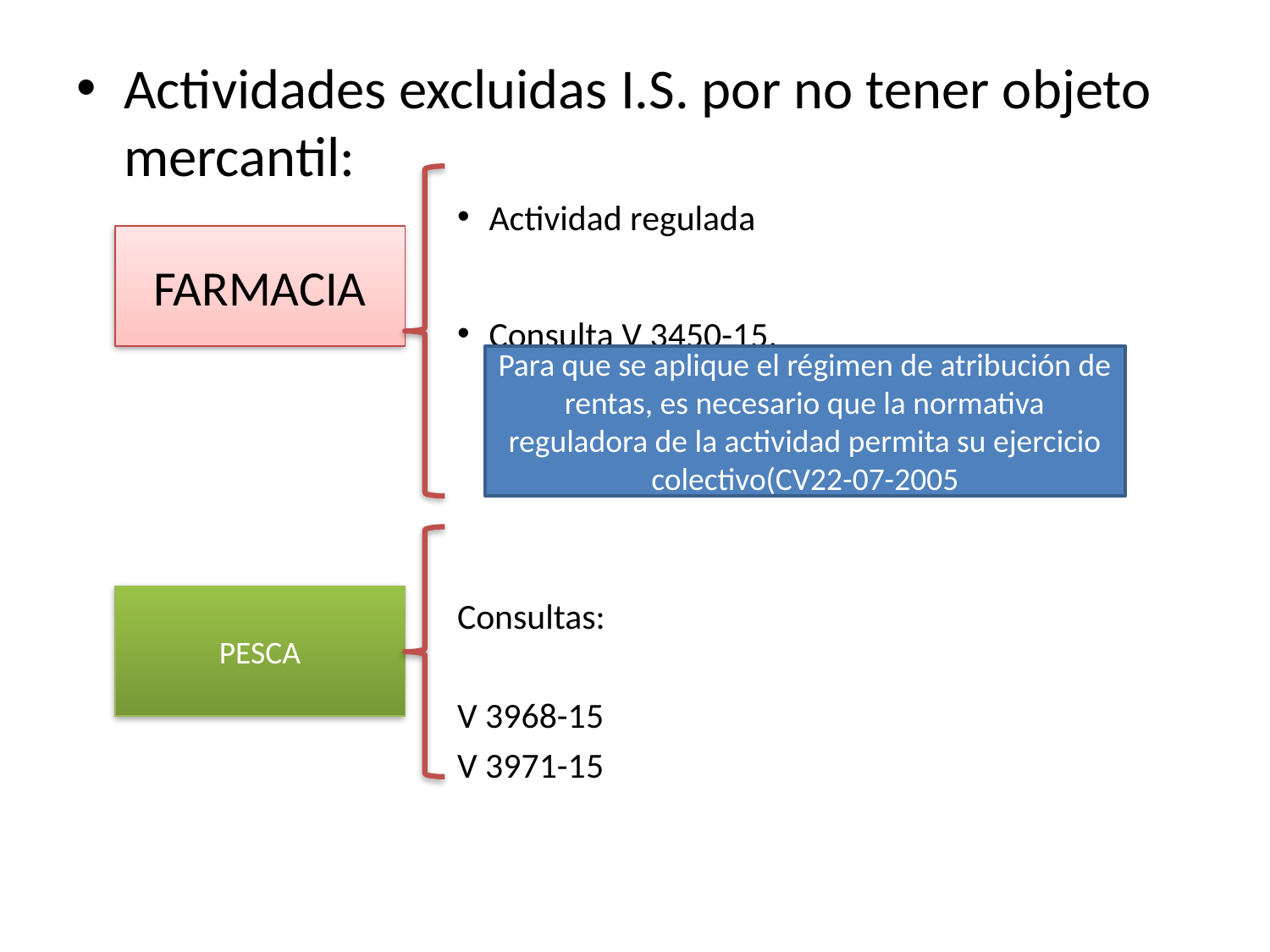

Actividades excluidas I.S. por no tener objeto mercantil:
Actividad regulada

Consulta V 3450-15.

Consultas:

V 3968-15
V 3971-15

FARMACIA
Para que se aplique el régimen de atribución de rentas, es necesario que la normativa reguladora de la actividad permita su ejercicio colectivo(CV22-07-2005

PESCA